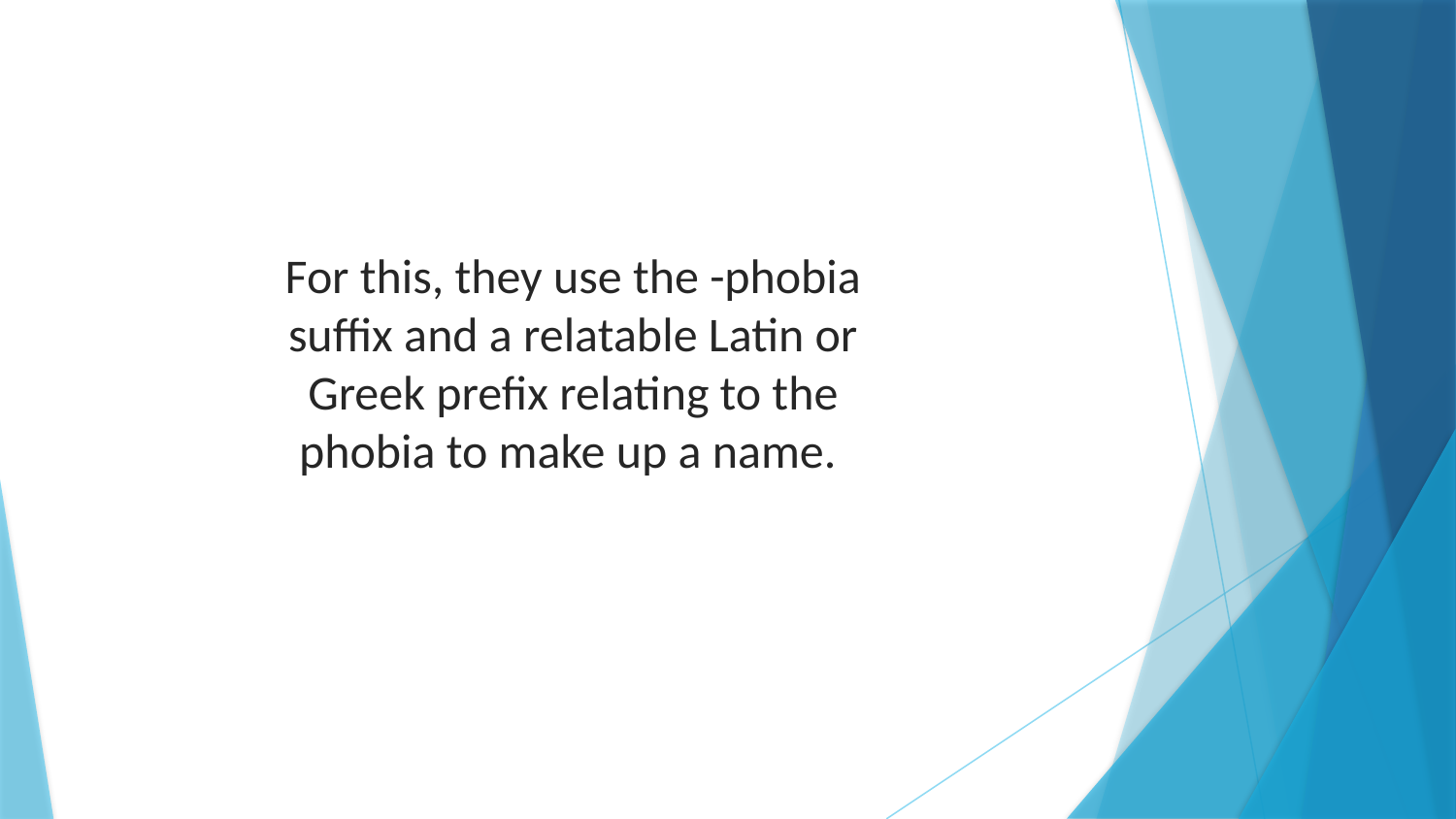

For this, they use the -phobia suffix and a relatable Latin or Greek prefix relating to the phobia to make up a name.